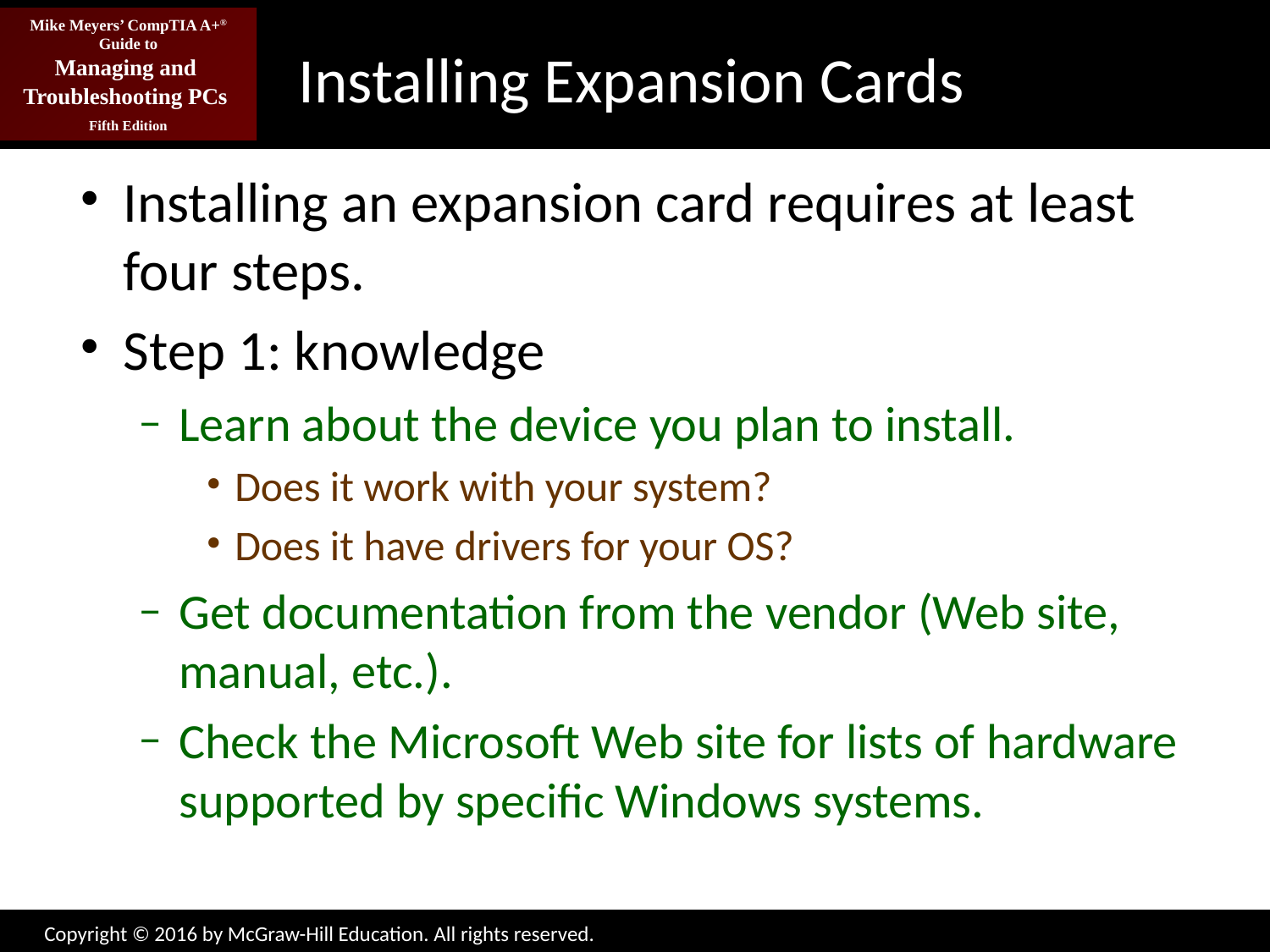

# Installing Expansion Cards
Installing an expansion card requires at least four steps.
Step 1: knowledge
Learn about the device you plan to install.
Does it work with your system?
Does it have drivers for your OS?
Get documentation from the vendor (Web site, manual, etc.).
Check the Microsoft Web site for lists of hardware supported by specific Windows systems.